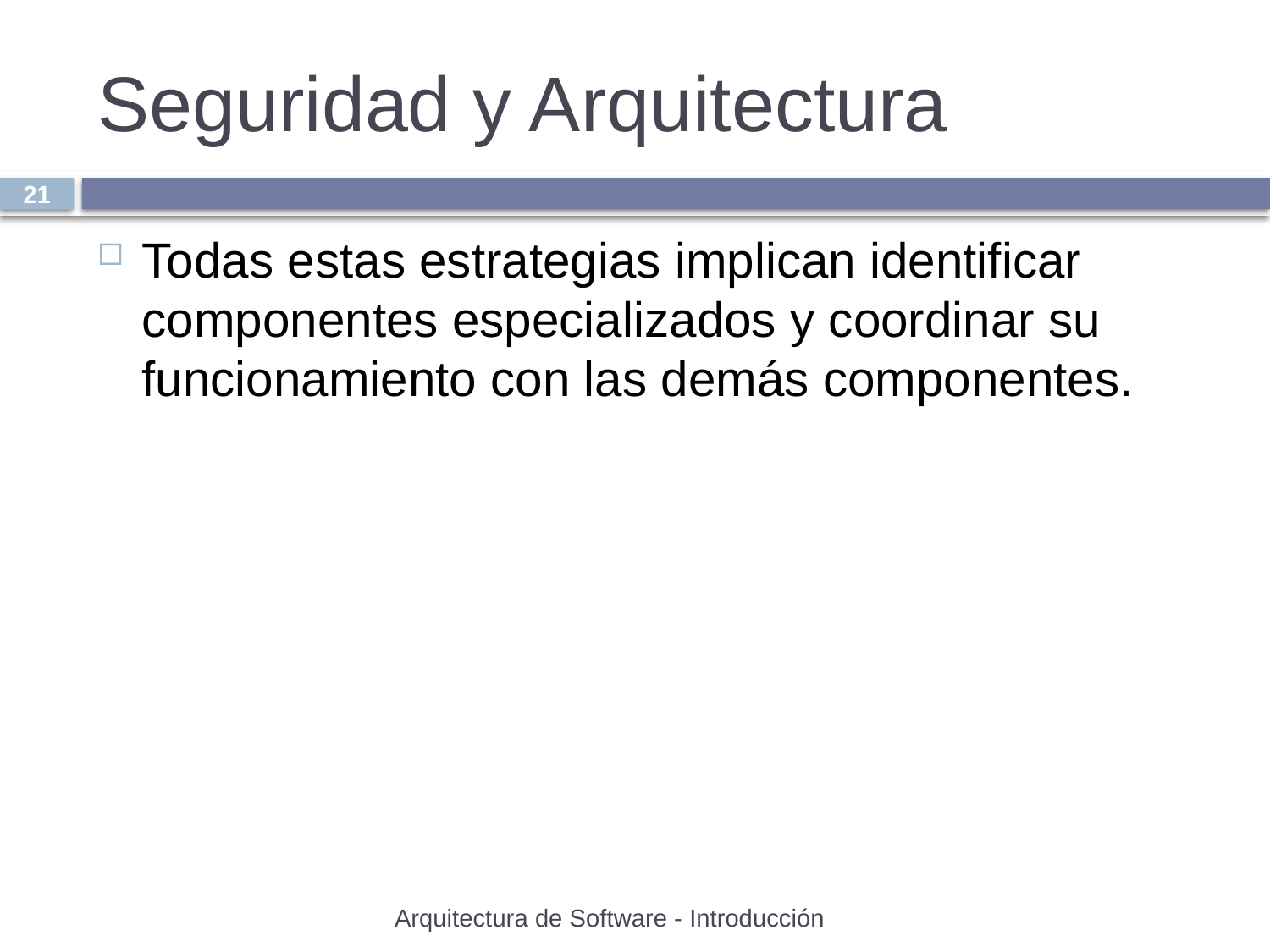

# Seguridad y Arquitectura
21
Todas estas estrategias implican identificar componentes especializados y coordinar su funcionamiento con las demás componentes.

Arquitectura de Software - Introducción